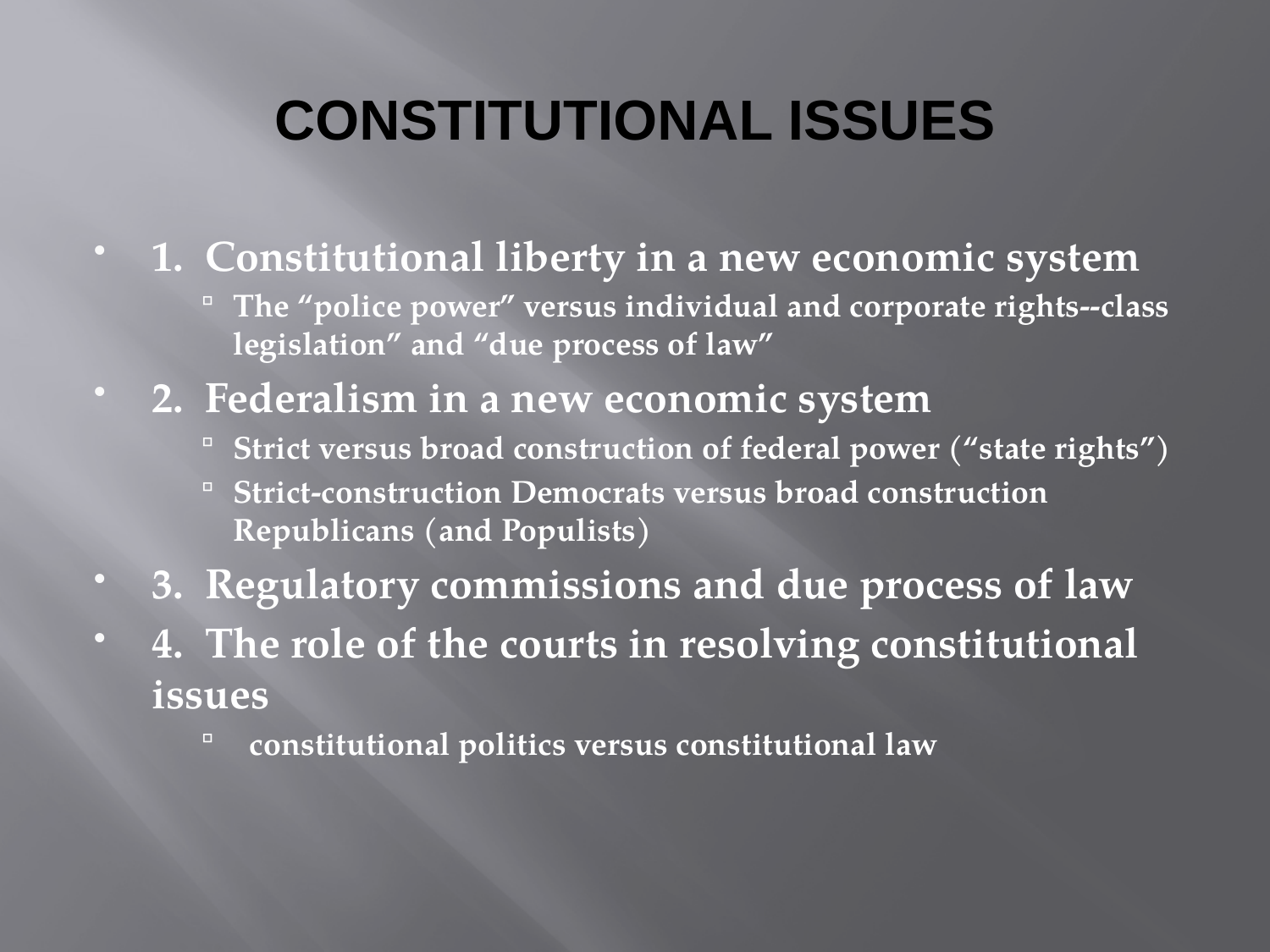

# Constitutional issues
1.  Constitutional liberty in a new economic system
The “police power” versus individual and corporate rights--class legislation” and “due process of law”
2.  Federalism in a new economic system
Strict versus broad construction of federal power (“state rights”)
Strict-construction Democrats versus broad construction Republicans (and Populists)
3.  Regulatory commissions and due process of law
4.  The role of the courts in resolving constitutional issues
  constitutional politics versus constitutional law